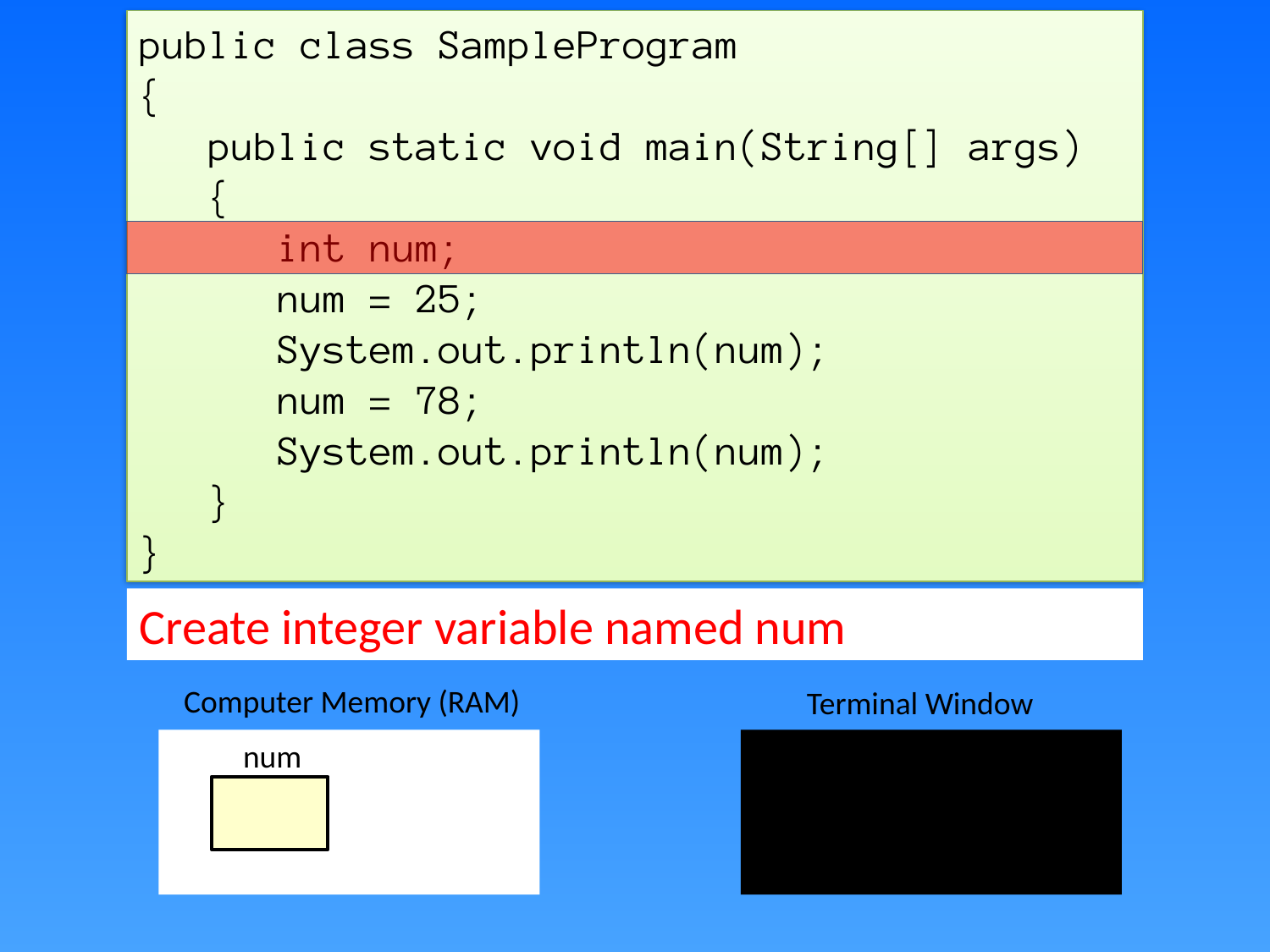

public class SampleProgram
{
   public static void main(String[] args)
   {
      int num;
      num = 25;
      System.out.println(num);
      num = 78;
      System.out.println(num);
   }
}

Create integer variable named num
Computer Memory (RAM)
Terminal Window
          num